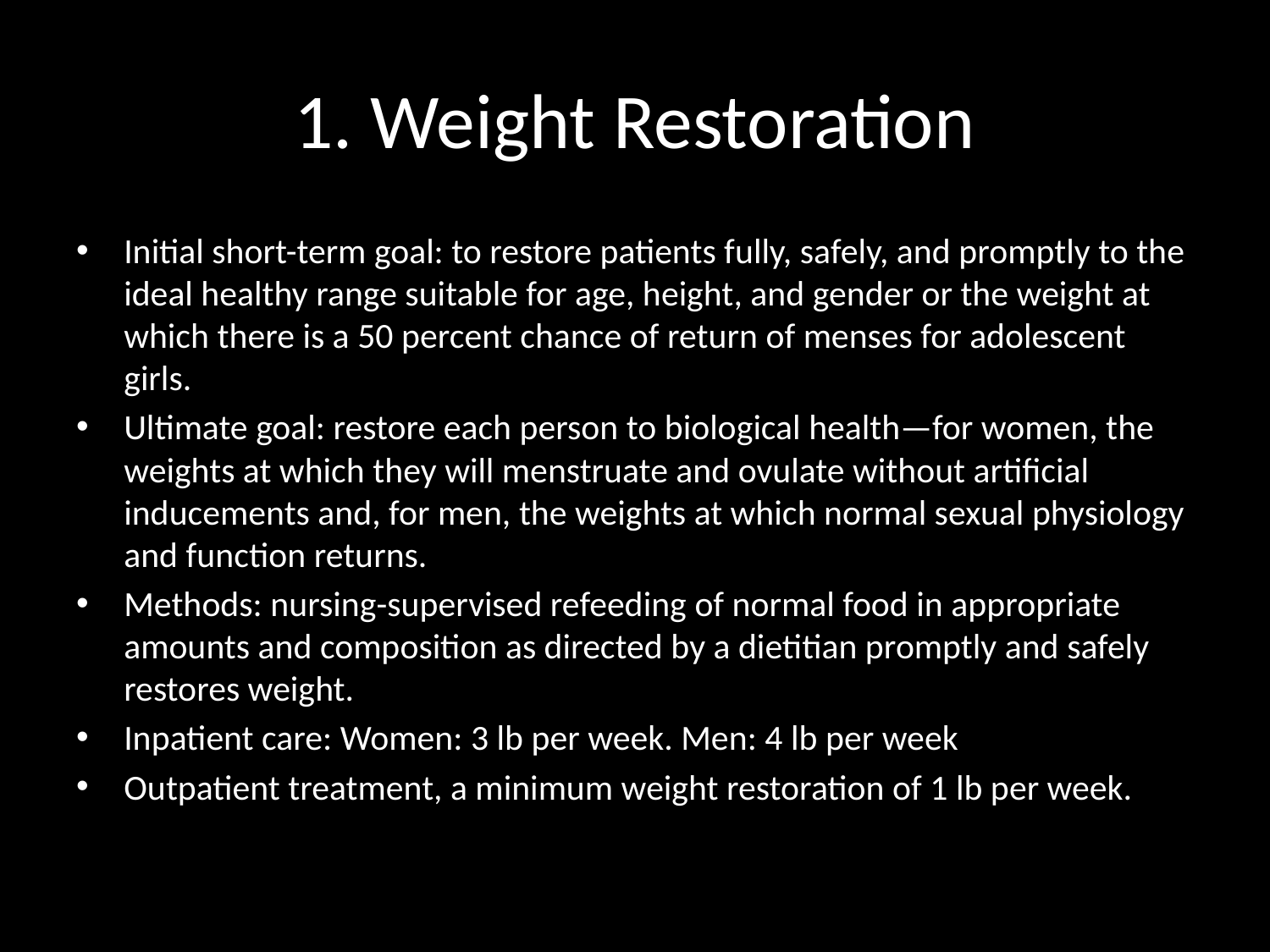

# 1. Weight Restoration
Initial short-term goal: to restore patients fully, safely, and promptly to the ideal healthy range suitable for age, height, and gender or the weight at which there is a 50 percent chance of return of menses for adolescent girls.
Ultimate goal: restore each person to biological health—for women, the weights at which they will menstruate and ovulate without artificial inducements and, for men, the weights at which normal sexual physiology and function returns.
Methods: nursing-supervised refeeding of normal food in appropriate amounts and composition as directed by a dietitian promptly and safely restores weight.
Inpatient care: Women: 3 lb per week. Men: 4 lb per week
Outpatient treatment, a minimum weight restoration of 1 lb per week.